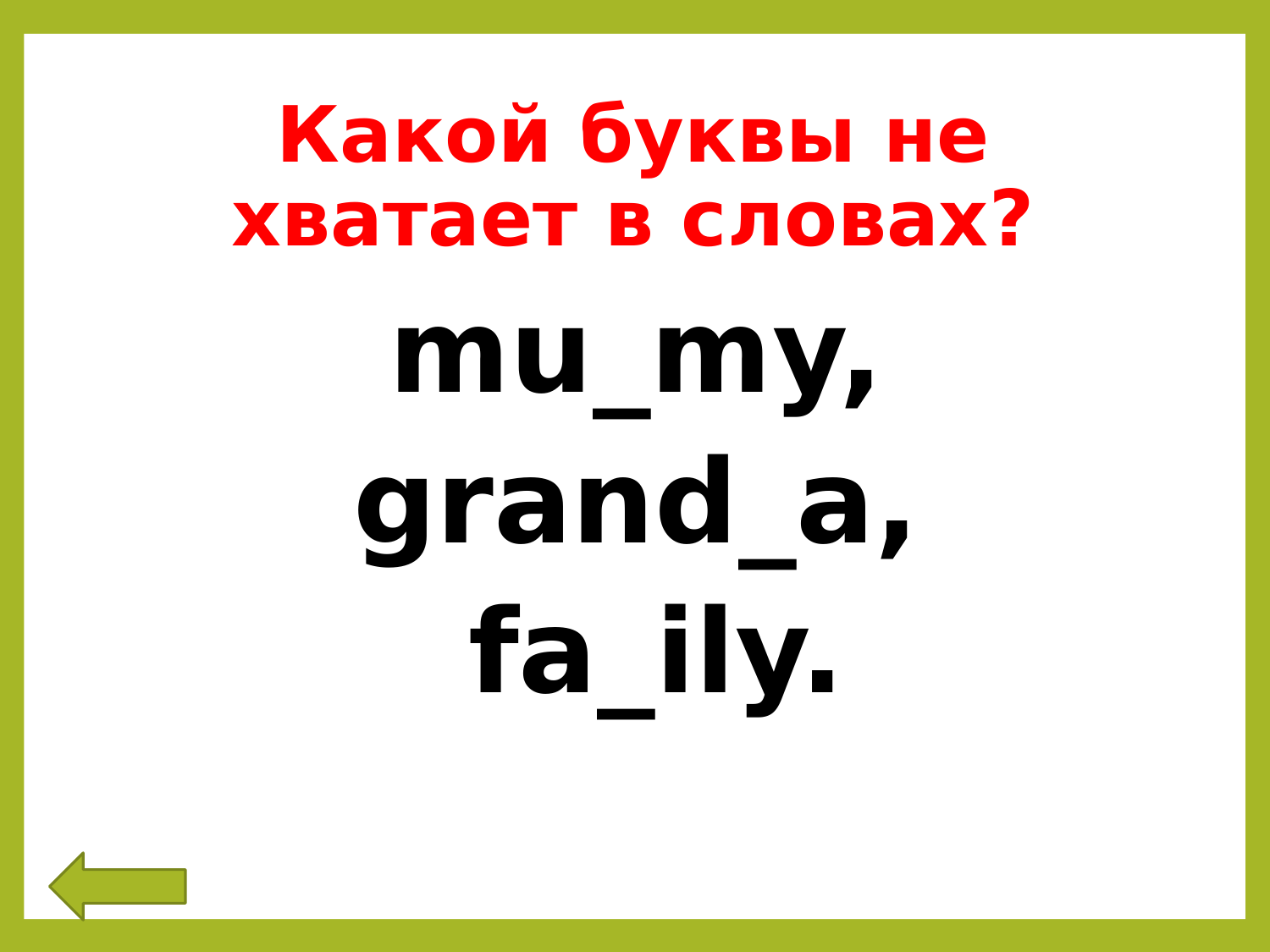

# Какой буквы не хватает в словах?
mu_my,
 grand_a,
 fa_ily.